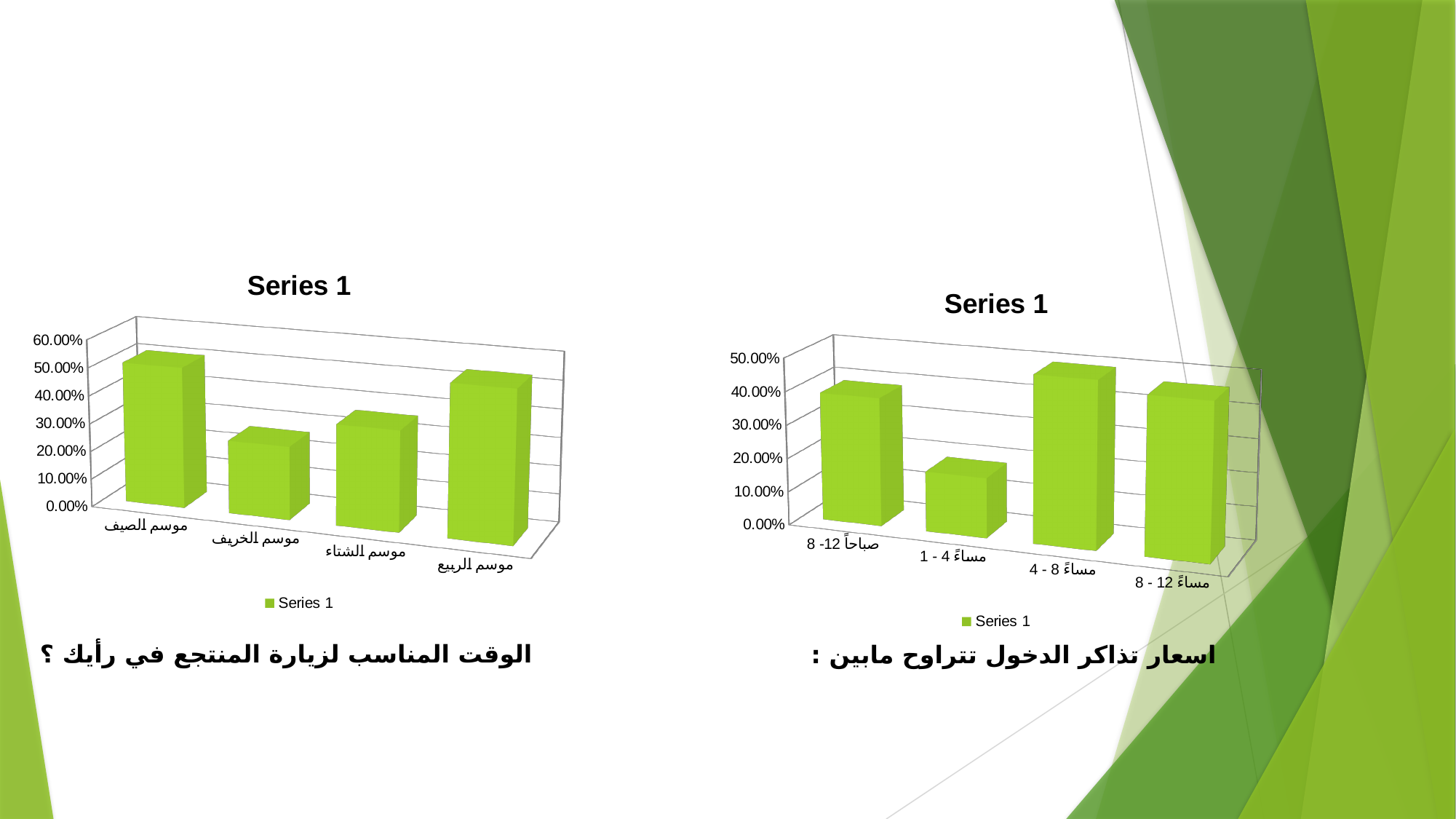

#

[unsupported chart]

[unsupported chart]

الوقت المناسب لزيارة المنتجع في رأيك ؟
اسعار تذاكر الدخول تتراوح مابين :